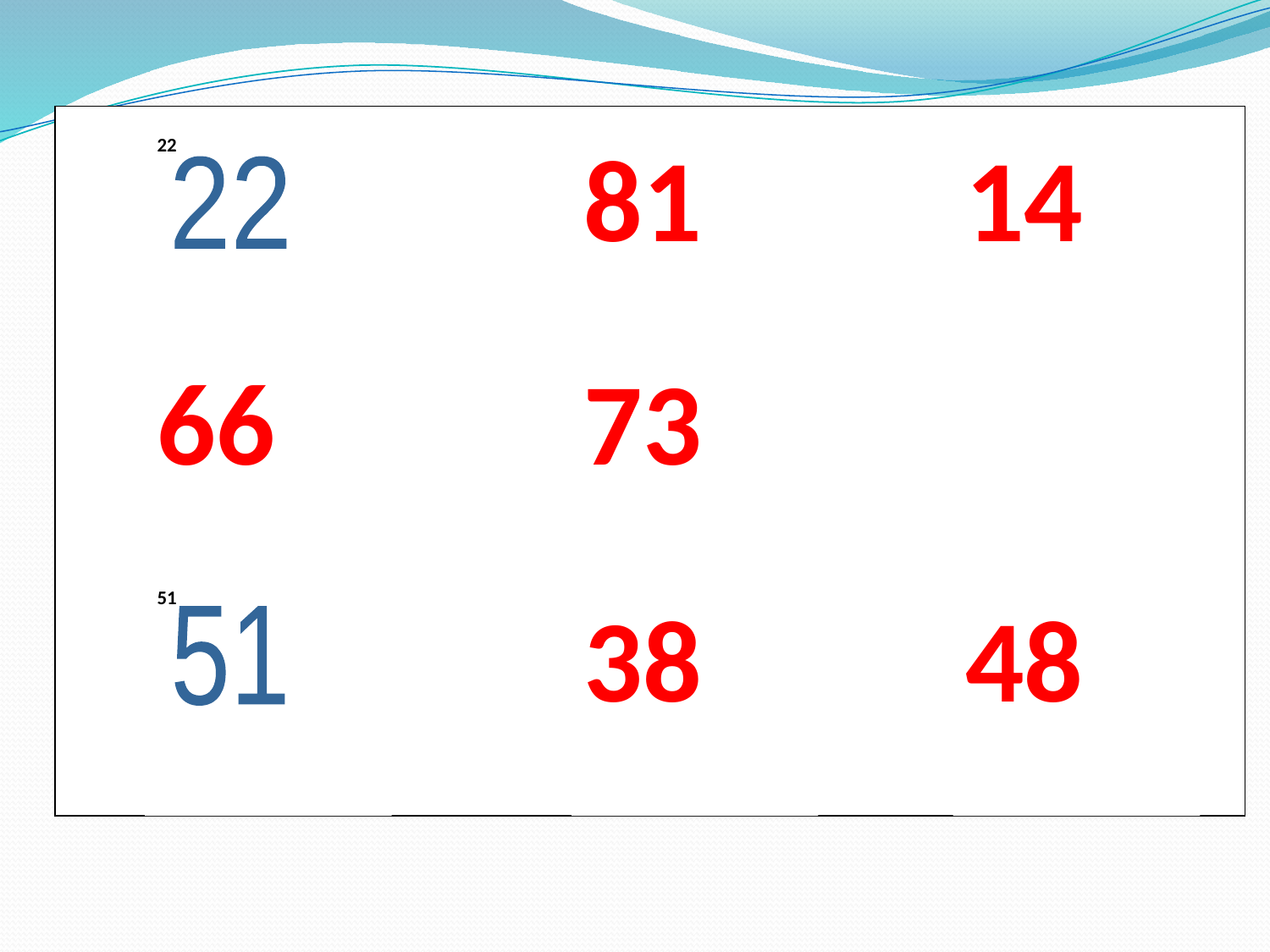

81
14
22
66
73
51
38
48
22
51